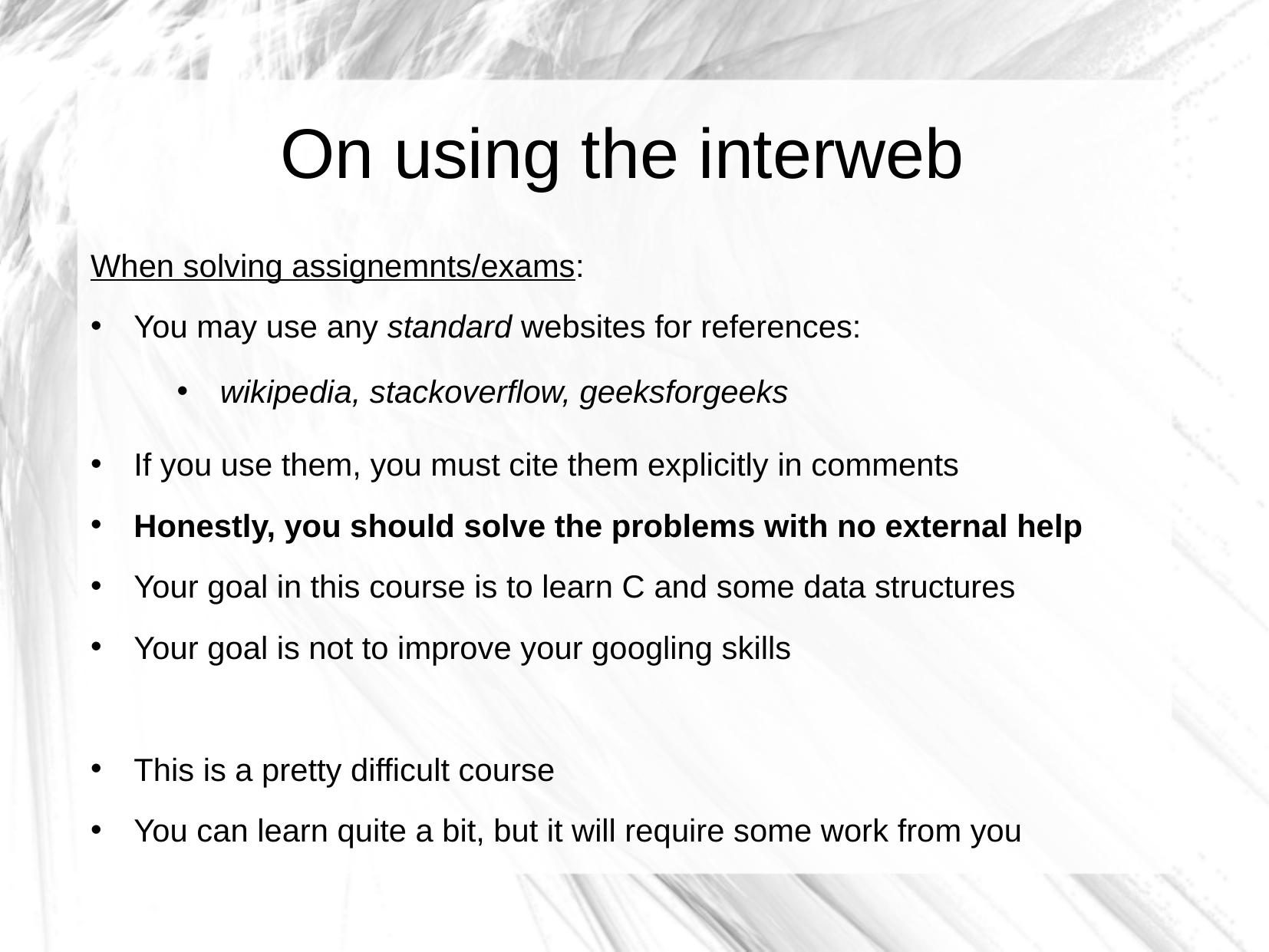

On using the interweb
When solving assignemnts/exams:
You may use any standard websites for references:
wikipedia, stackoverflow, geeksforgeeks
If you use them, you must cite them explicitly in comments
Honestly, you should solve the problems with no external help
Your goal in this course is to learn C and some data structures
Your goal is not to improve your googling skills

This is a pretty difficult course
You can learn quite a bit, but it will require some work from you